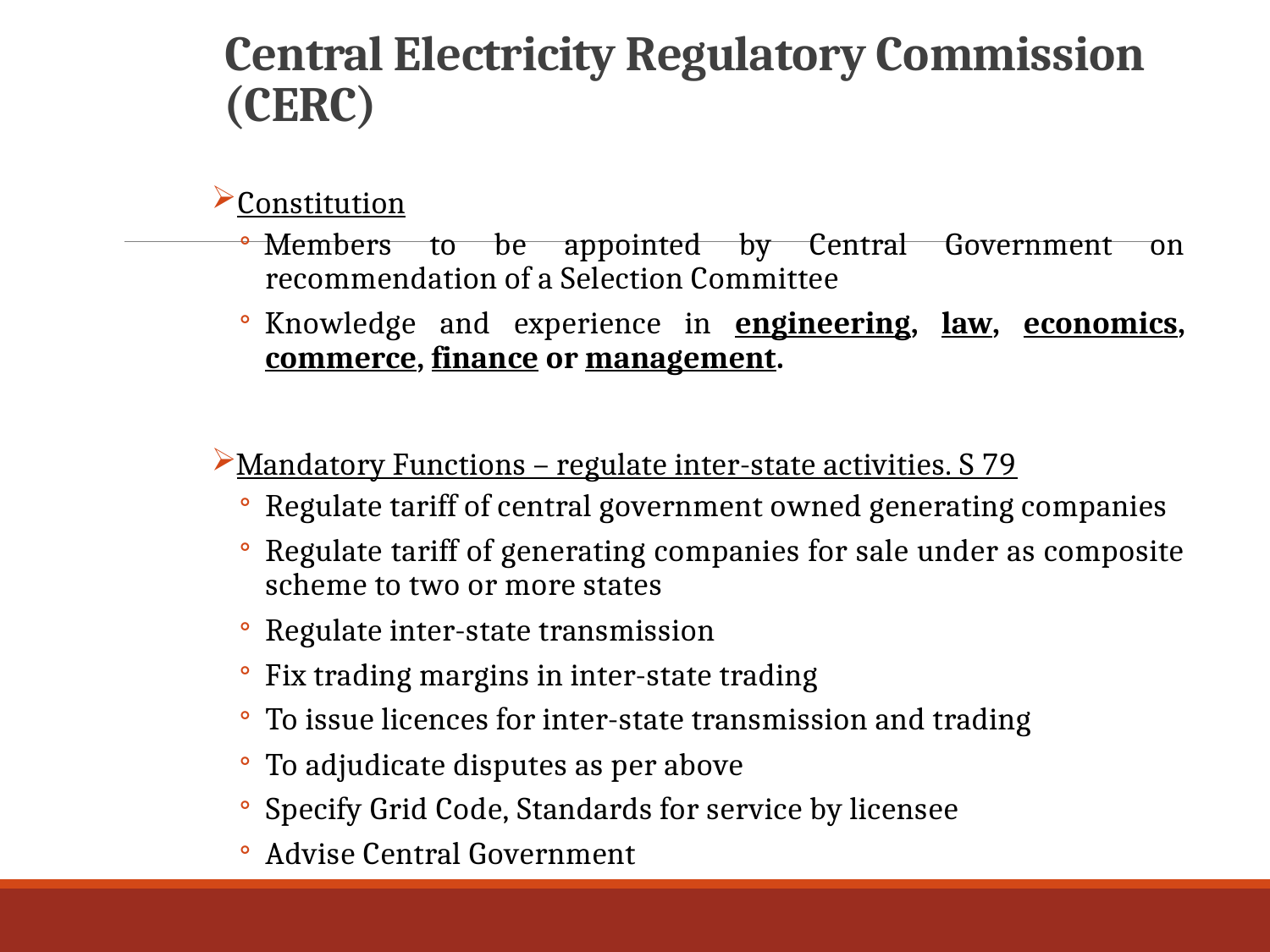

# Central Electricity Regulatory Commission (CERC)
Constitution
Members to be appointed by Central Government on recommendation of a Selection Committee
Knowledge and experience in engineering, law, economics, commerce, finance or management.

Mandatory Functions – regulate inter-state activities. S 79
Regulate tariff of central government owned generating companies
Regulate tariff of generating companies for sale under as composite scheme to two or more states
Regulate inter-state transmission
Fix trading margins in inter-state trading
To issue licences for inter-state transmission and trading
To adjudicate disputes as per above
Specify Grid Code, Standards for service by licensee
Advise Central Government